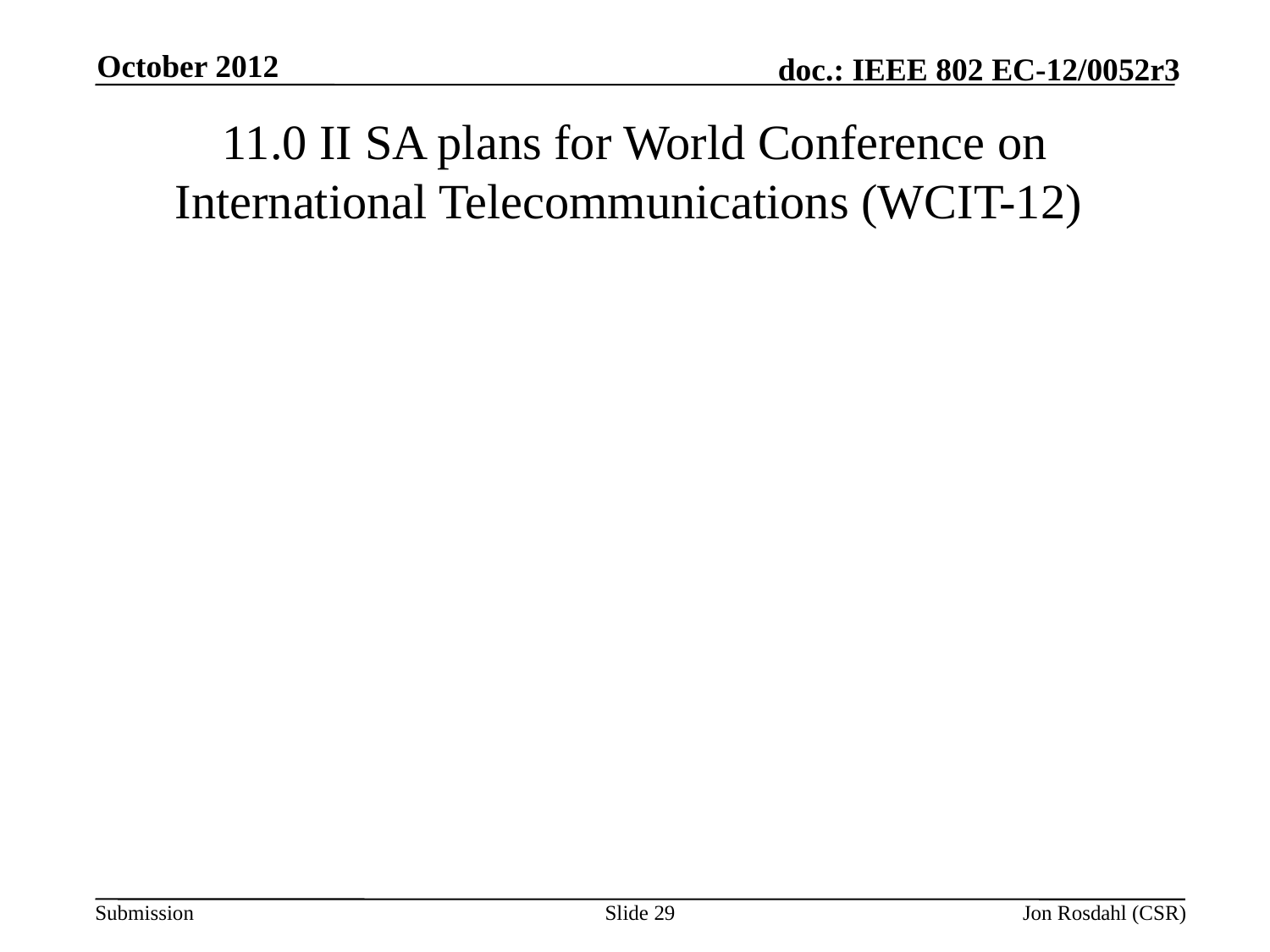

October 2012
# 11.0 II SA plans for World Conference on International Telecommunications (WCIT-12)

Slide 29
Jon Rosdahl (CSR)